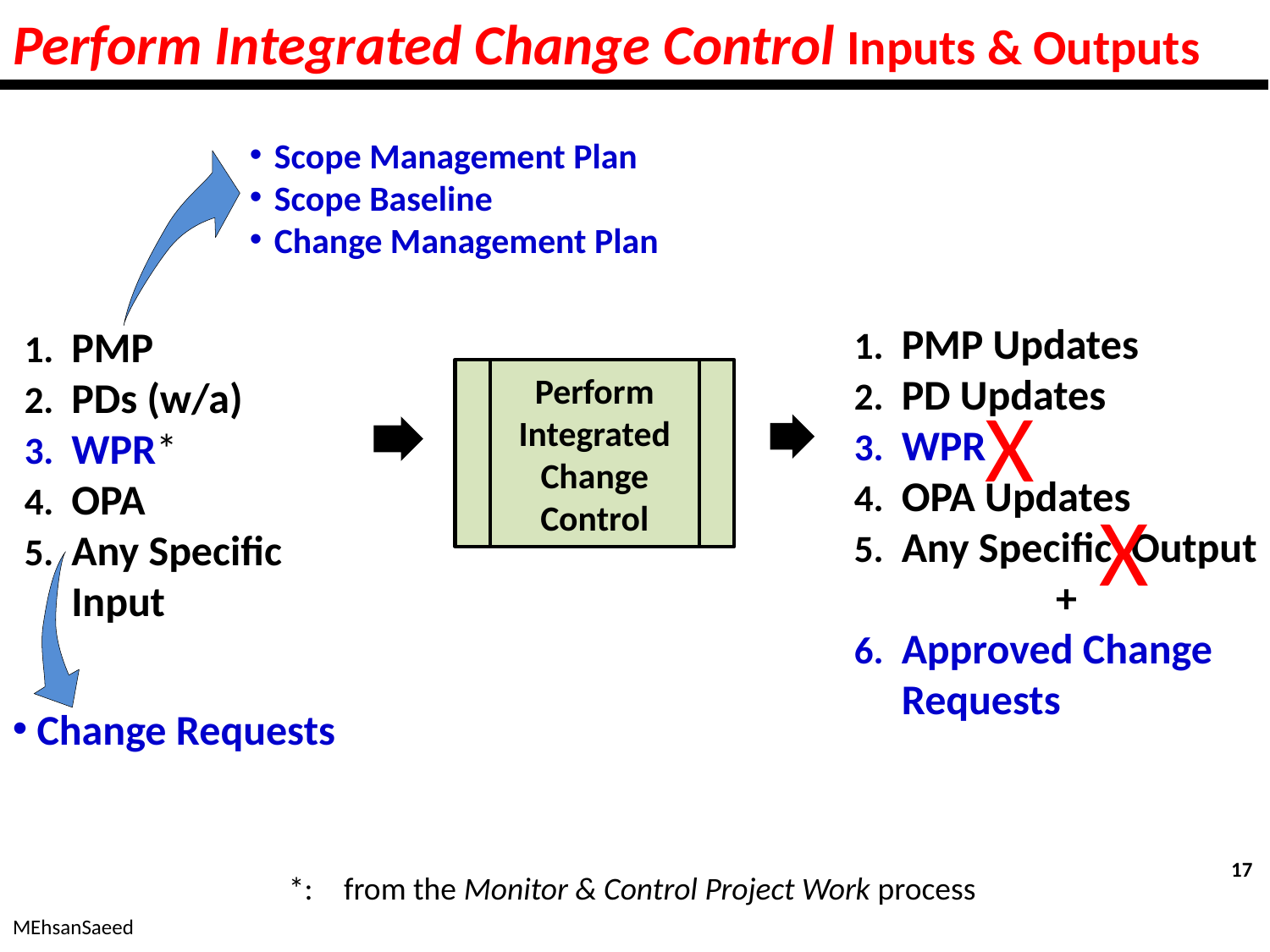

# Perform Integrated Change Control Inputs & Outputs
Scope Management Plan
Scope Baseline
Change Management Plan

PMP Updates
PD Updates
WPR
OPA Updates
Any Specific  Output
+
Approved Change Requests
PMP
PDs (w/a)
WPR*
OPA
Any Specific Input
Perform Integrated Change Control
X

X

Change Requests
17
*:	from the Monitor & Control Project Work process
MEhsanSaeed